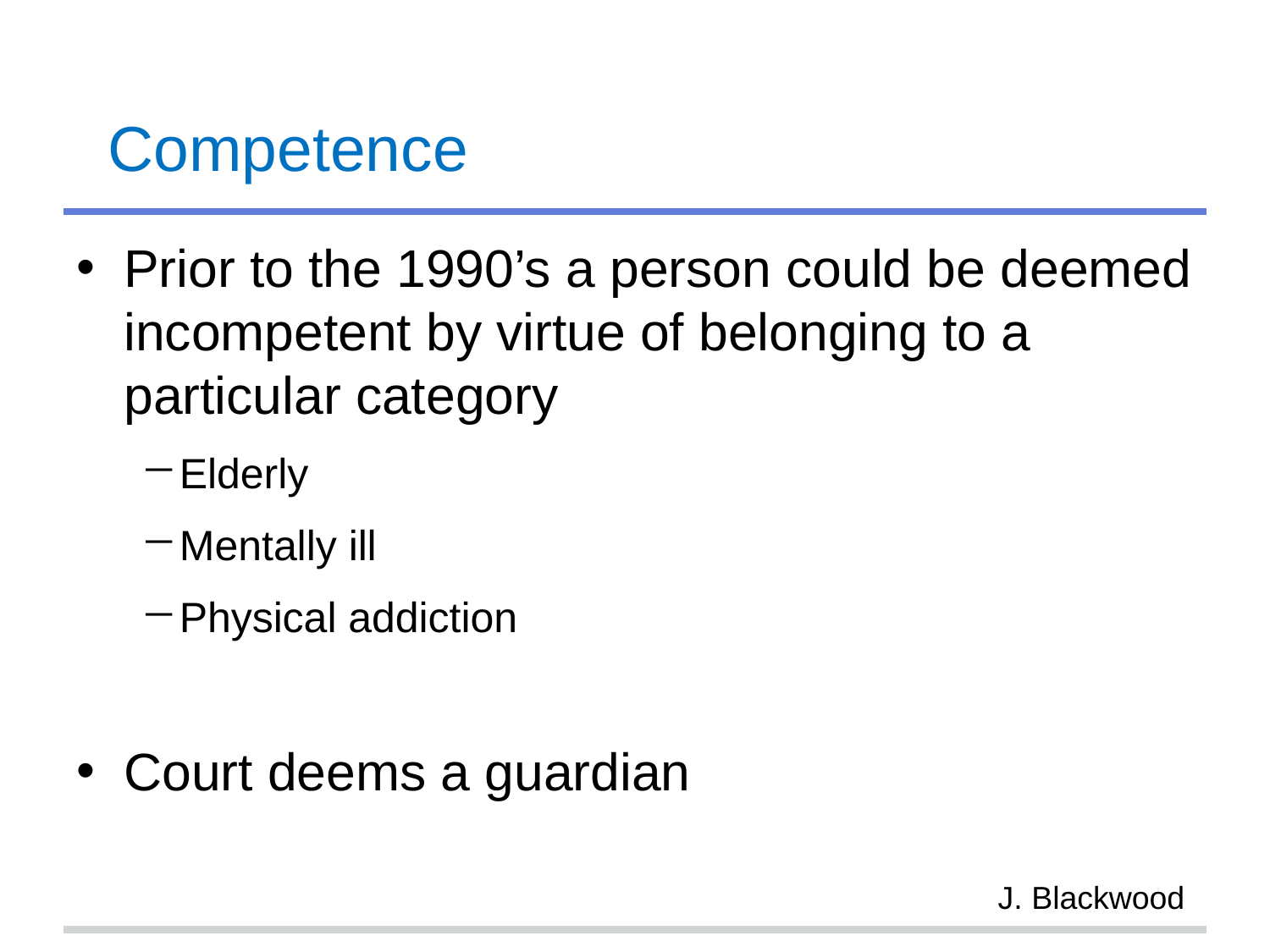

# Competence
Prior to the 1990’s a person could be deemed incompetent by virtue of belonging to a particular category
Elderly
Mentally ill
Physical addiction

Court deems a guardian

J. Blackwood